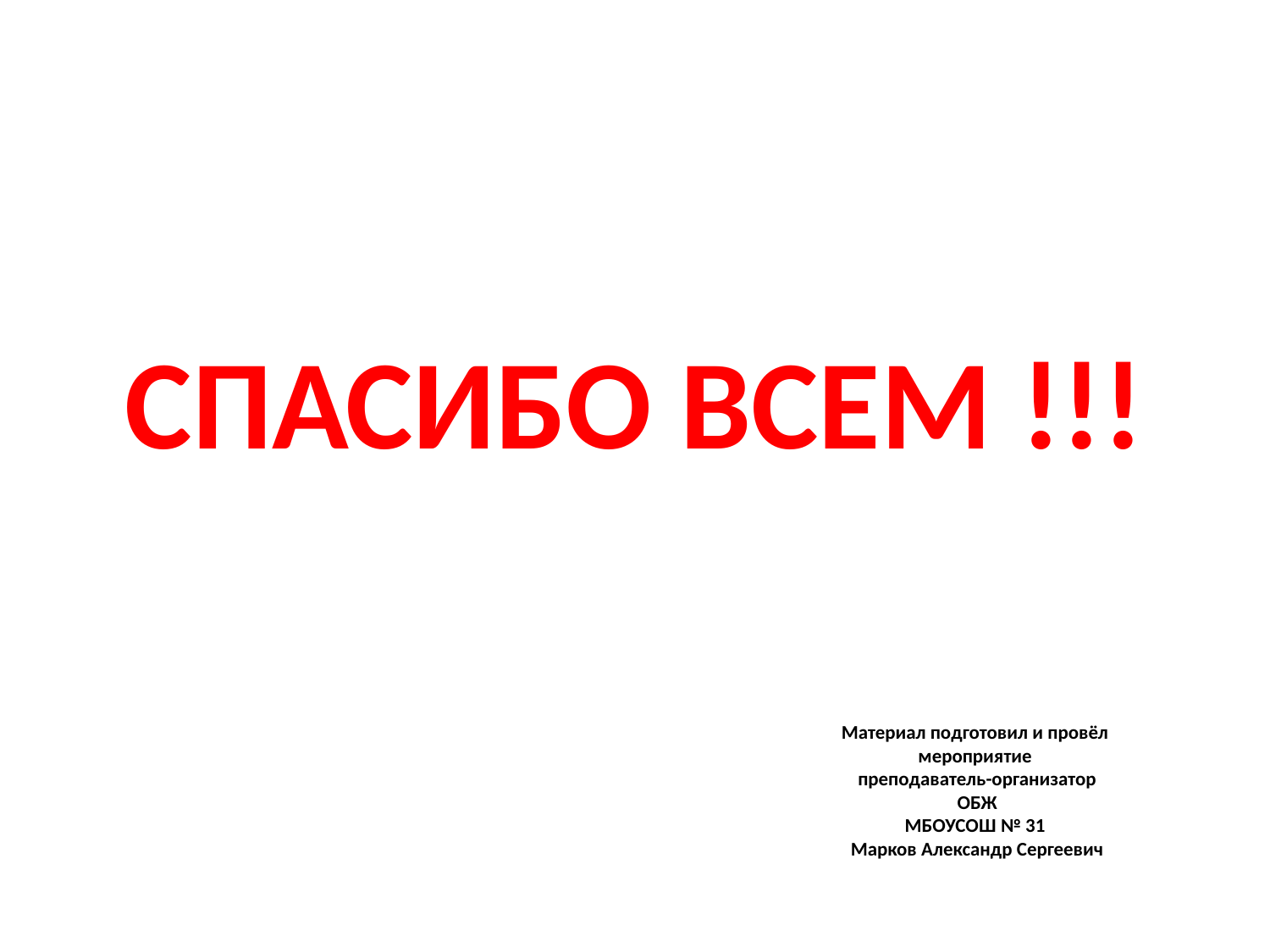

# СПАСИБО ВСЕМ !!!
Материал подготовил и провёл
мероприятие
преподаватель-организатор
 ОБЖ
МБОУСОШ № 31
Марков Александр Сергеевич